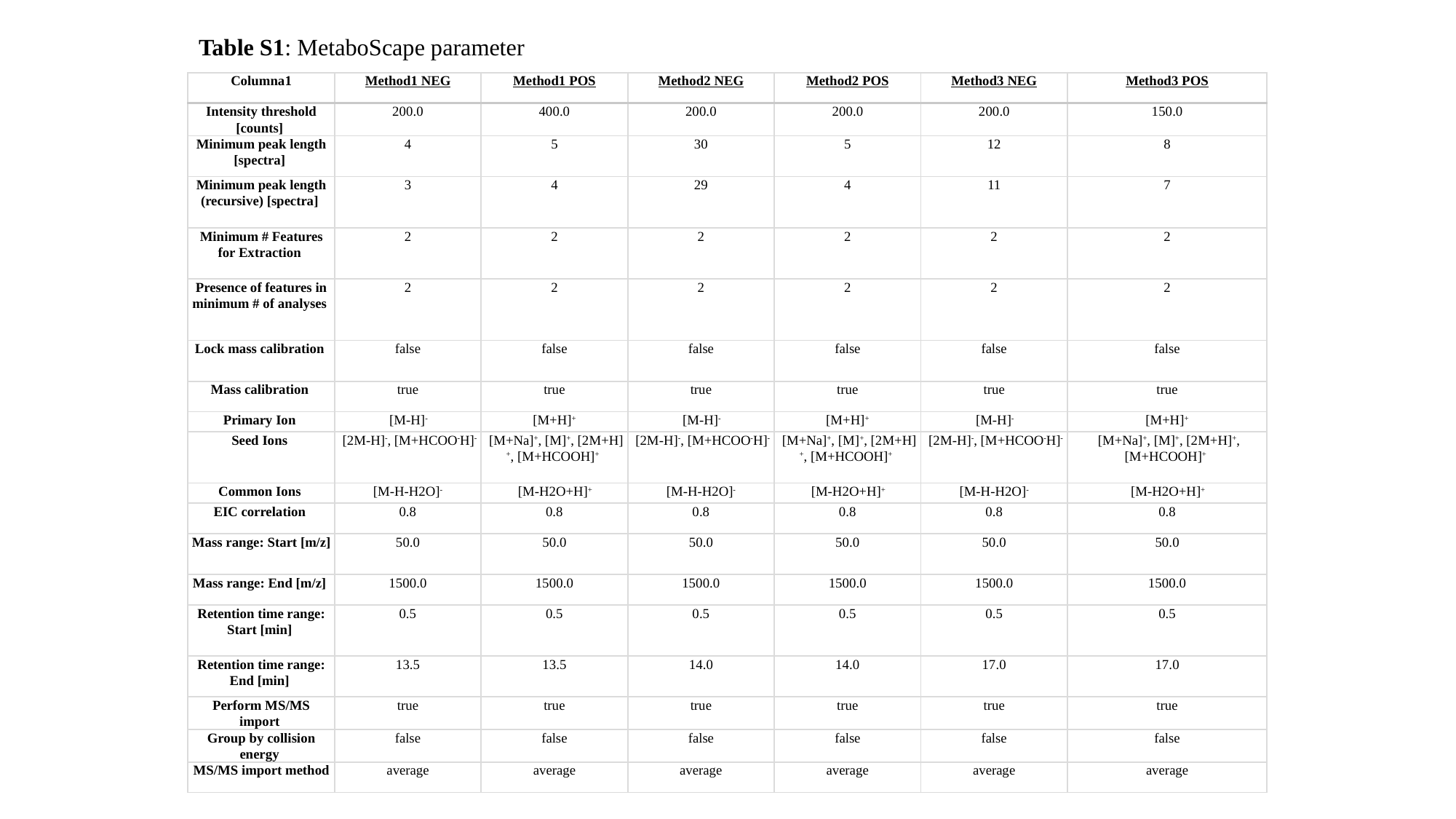

Table S1: MetaboScape parameter
| Columna1 | Method1 NEG | Method1 POS | Method2 NEG | Method2 POS | Method3 NEG | Method3 POS |
| --- | --- | --- | --- | --- | --- | --- |
| Intensity threshold [counts] | 200.0 | 400.0 | 200.0 | 200.0 | 200.0 | 150.0 |
| Minimum peak length [spectra] | 4 | 5 | 30 | 5 | 12 | 8 |
| Minimum peak length (recursive) [spectra] | 3 | 4 | 29 | 4 | 11 | 7 |
| Minimum # Features for Extraction | 2 | 2 | 2 | 2 | 2 | 2 |
| Presence of features in minimum # of analyses | 2 | 2 | 2 | 2 | 2 | 2 |
| Lock mass calibration | false | false | false | false | false | false |
| Mass calibration | true | true | true | true | true | true |
| Primary Ion | [M-H]- | [M+H]+ | [M-H]- | [M+H]+ | [M-H]- | [M+H]+ |
| Seed Ions | [2M-H]-, [M+HCOO-H]- | [M+Na]+, [M]+, [2M+H]+, [M+HCOOH]+ | [2M-H]-, [M+HCOO-H]- | [M+Na]+, [M]+, [2M+H]+, [M+HCOOH]+ | [2M-H]-, [M+HCOO-H]- | [M+Na]+, [M]+, [2M+H]+, [M+HCOOH]+ |
| Common Ions | [M-H-H2O]- | [M-H2O+H]+ | [M-H-H2O]- | [M-H2O+H]+ | [M-H-H2O]- | [M-H2O+H]+ |
| EIC correlation | 0.8 | 0.8 | 0.8 | 0.8 | 0.8 | 0.8 |
| Mass range: Start [m/z] | 50.0 | 50.0 | 50.0 | 50.0 | 50.0 | 50.0 |
| Mass range: End [m/z] | 1500.0 | 1500.0 | 1500.0 | 1500.0 | 1500.0 | 1500.0 |
| Retention time range: Start [min] | 0.5 | 0.5 | 0.5 | 0.5 | 0.5 | 0.5 |
| Retention time range: End [min] | 13.5 | 13.5 | 14.0 | 14.0 | 17.0 | 17.0 |
| Perform MS/MS import | true | true | true | true | true | true |
| Group by collision energy | false | false | false | false | false | false |
| MS/MS import method | average | average | average | average | average | average |